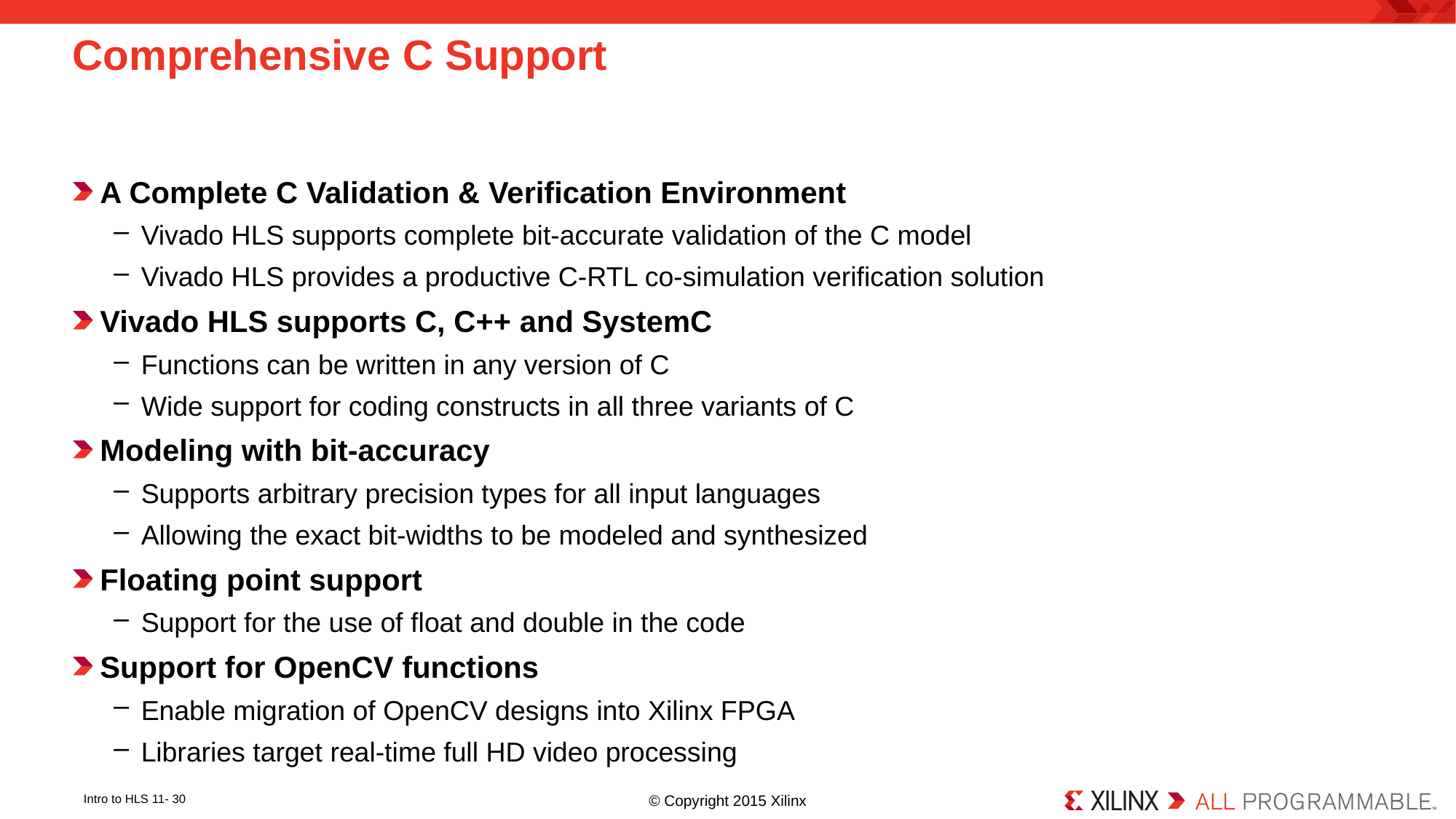

# Comprehensive C Support
A Complete C Validation & Verification Environment
Vivado HLS supports complete bit-accurate validation of the C model
Vivado HLS provides a productive C-RTL co-simulation verification solution
Vivado HLS supports C, C++ and SystemC
Functions can be written in any version of C
Wide support for coding constructs in all three variants of C
Modeling with bit-accuracy
Supports arbitrary precision types for all input languages
Allowing the exact bit-widths to be modeled and synthesized
Floating point support
Support for the use of float and double in the code
Support for OpenCV functions
Enable migration of OpenCV designs into Xilinx FPGA
Libraries target real-time full HD video processing

Intro to HLS 11- 30
© Copyright 2015 Xilinx